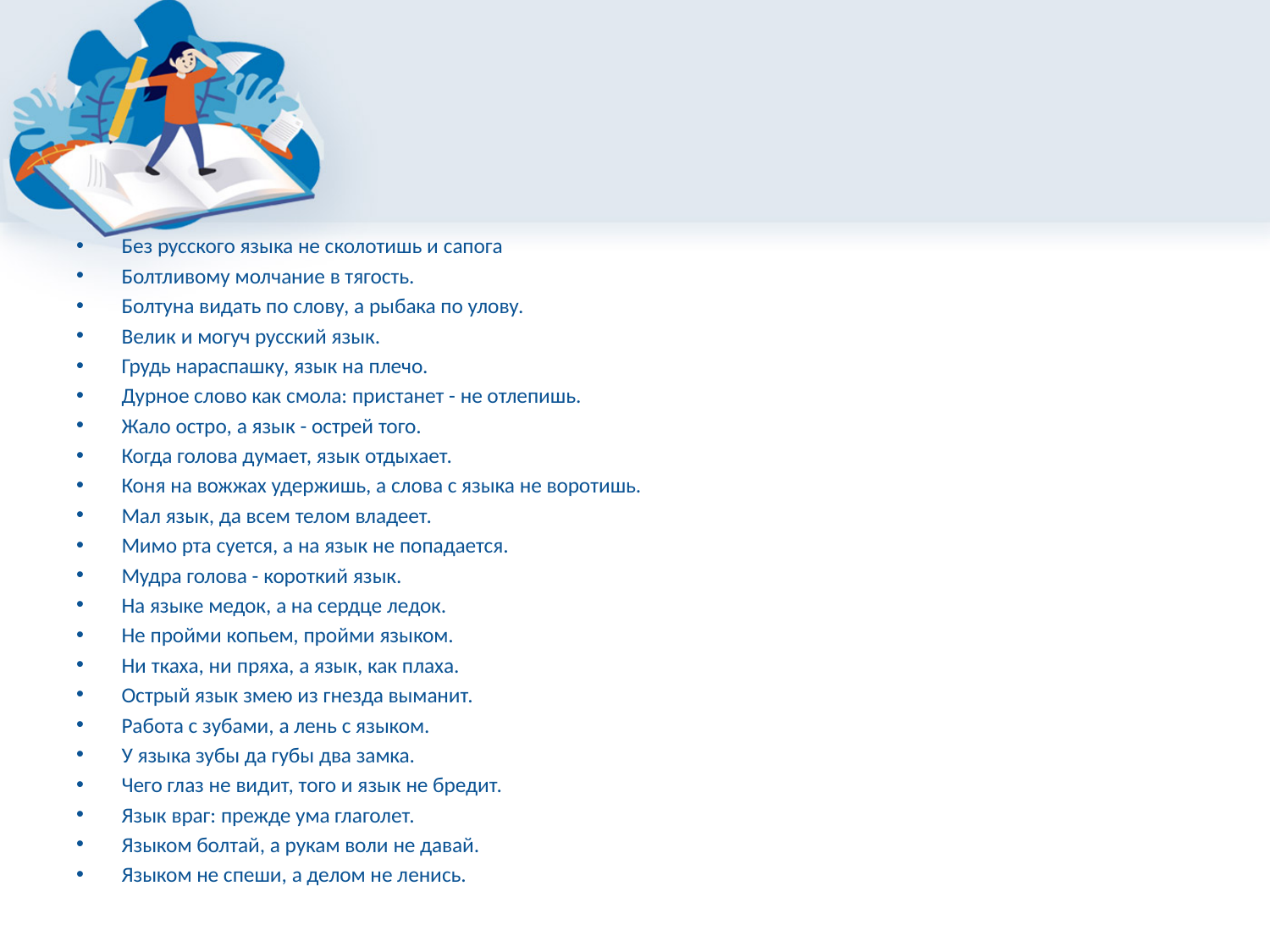

Без русского языка не сколотишь и сапога
Болтливому молчание в тягость.
Болтуна видать по слову, а рыбака по улову.
Велик и могуч русский язык.
Грудь нараспашку, язык на плечо.
Дурное слово как смола: пристанет - не отлепишь.
Жало остро, а язык - острей того.
Когда голова думает, язык отдыхает.
Коня на вожжах удержишь, а слова с языка не воротишь.
Мал язык, да всем телом владеет.
Мимо рта суется, а на язык не попадается.
Мудра голова - короткий язык.
На языке медок, а на сердце ледок.
Не пройми копьем, пройми языком.
Ни ткаха, ни пряха, а язык, как плаха.
Острый язык змею из гнезда выманит.
Работа с зубами, а лень с языком.
У языка зубы да губы два замка.
Чего глаз не видит, того и язык не бредит.
Язык враг: прежде ума глаголет.
Языком болтай, а рукам воли не давай.
Языком не спеши, а делом не ленись.